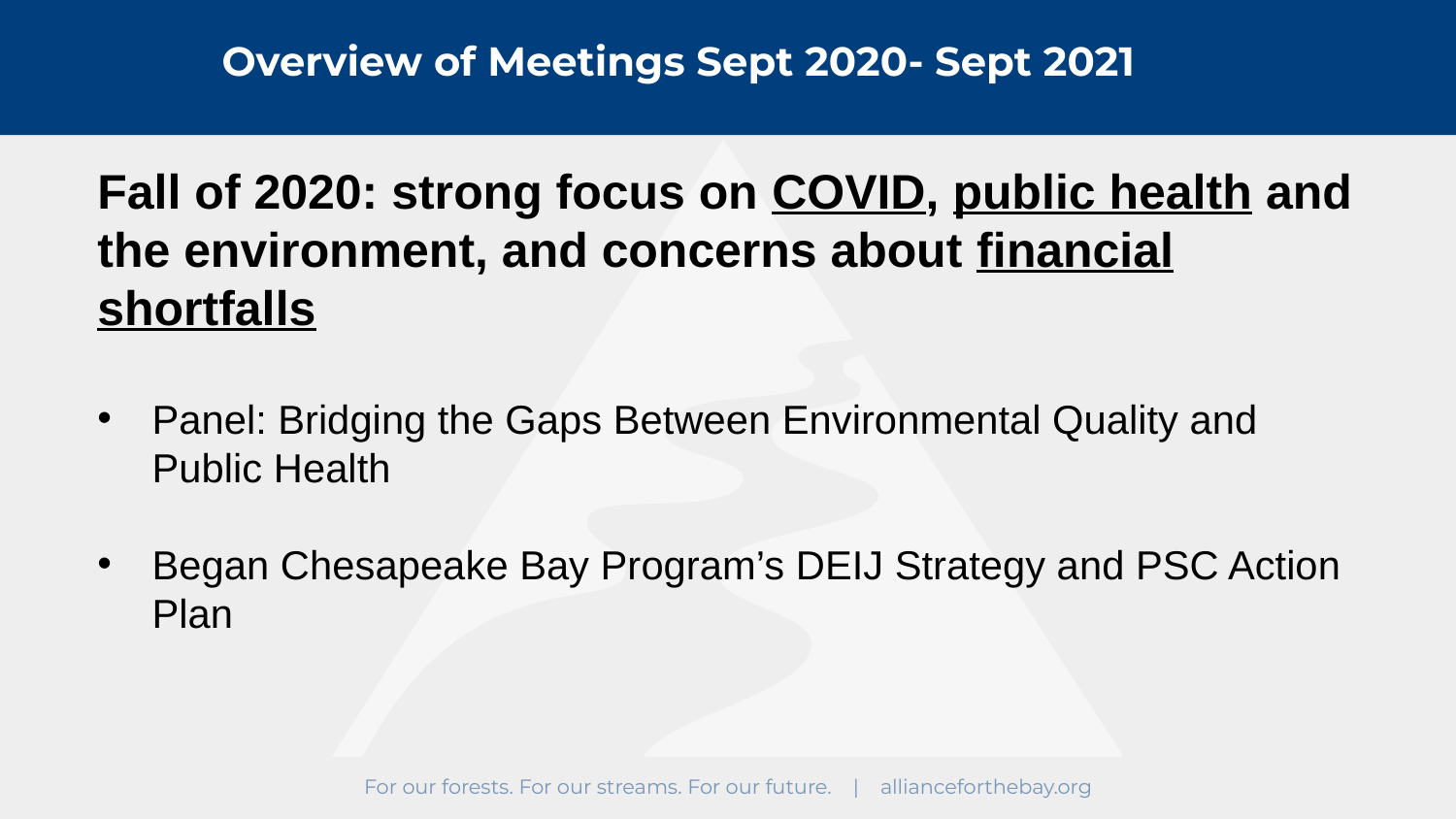

Overview of Meetings Sept 2020- Sept 2021
Fall of 2020: strong focus on COVID, public health and the environment, and concerns about financial shortfalls

Panel: Bridging the Gaps Between Environmental Quality and Public Health

Began Chesapeake Bay Program’s DEIJ Strategy and PSC Action Plan